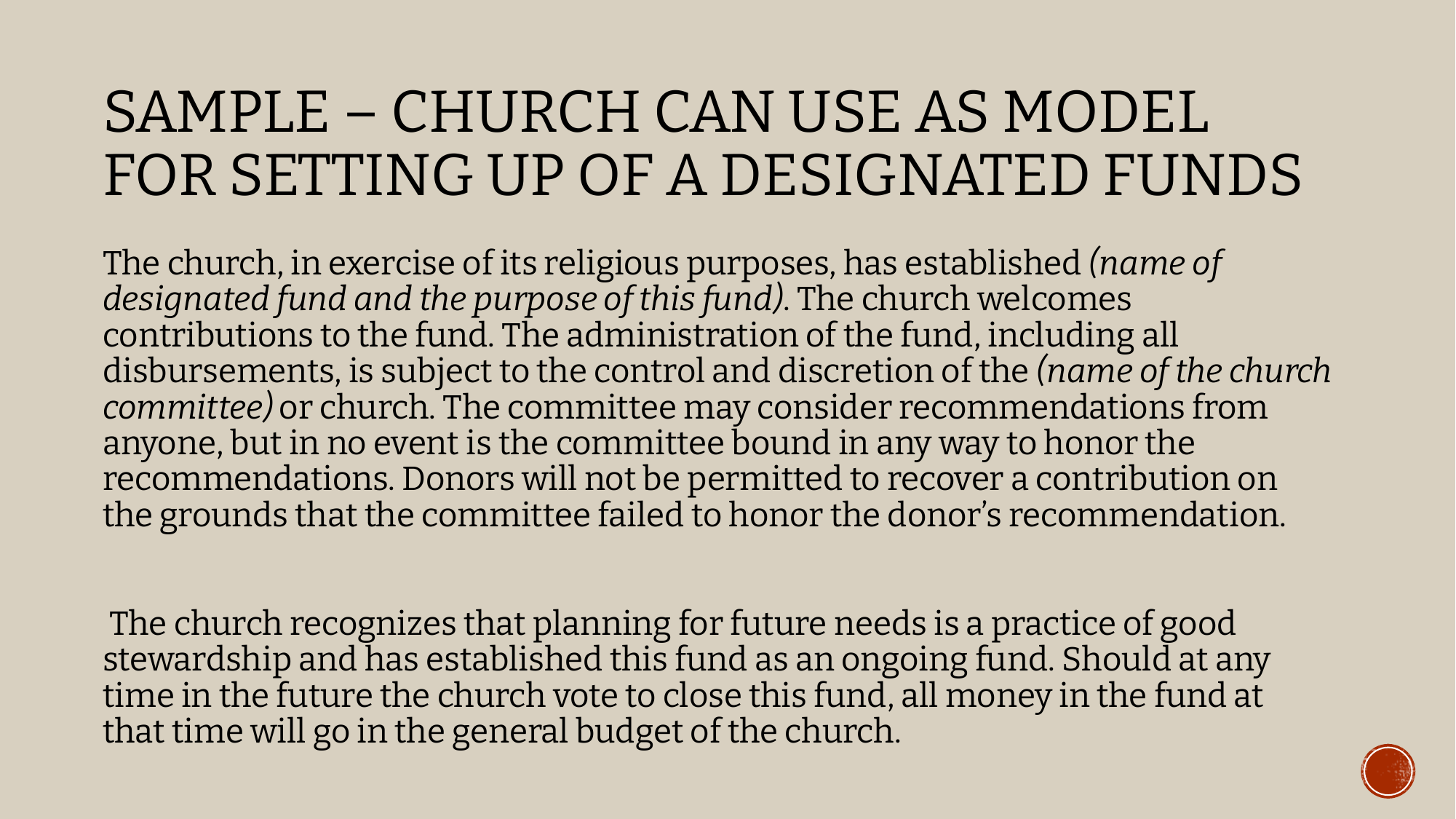

# Sample – Church can Use as model for setting up of a designated funds
The church, in exercise of its religious purposes, has established (name of designated fund and the purpose of this fund). The church welcomes contributions to the fund. The administration of the fund, including all disbursements, is subject to the control and discretion of the (name of the church committee) or church. The committee may consider recommendations from anyone, but in no event is the committee bound in any way to honor the recommendations. Donors will not be permitted to recover a contribution on the grounds that the committee failed to honor the donor’s recommendation.

 The church recognizes that planning for future needs is a practice of good stewardship and has established this fund as an ongoing fund. Should at any time in the future the church vote to close this fund, all money in the fund at that time will go in the general budget of the church.